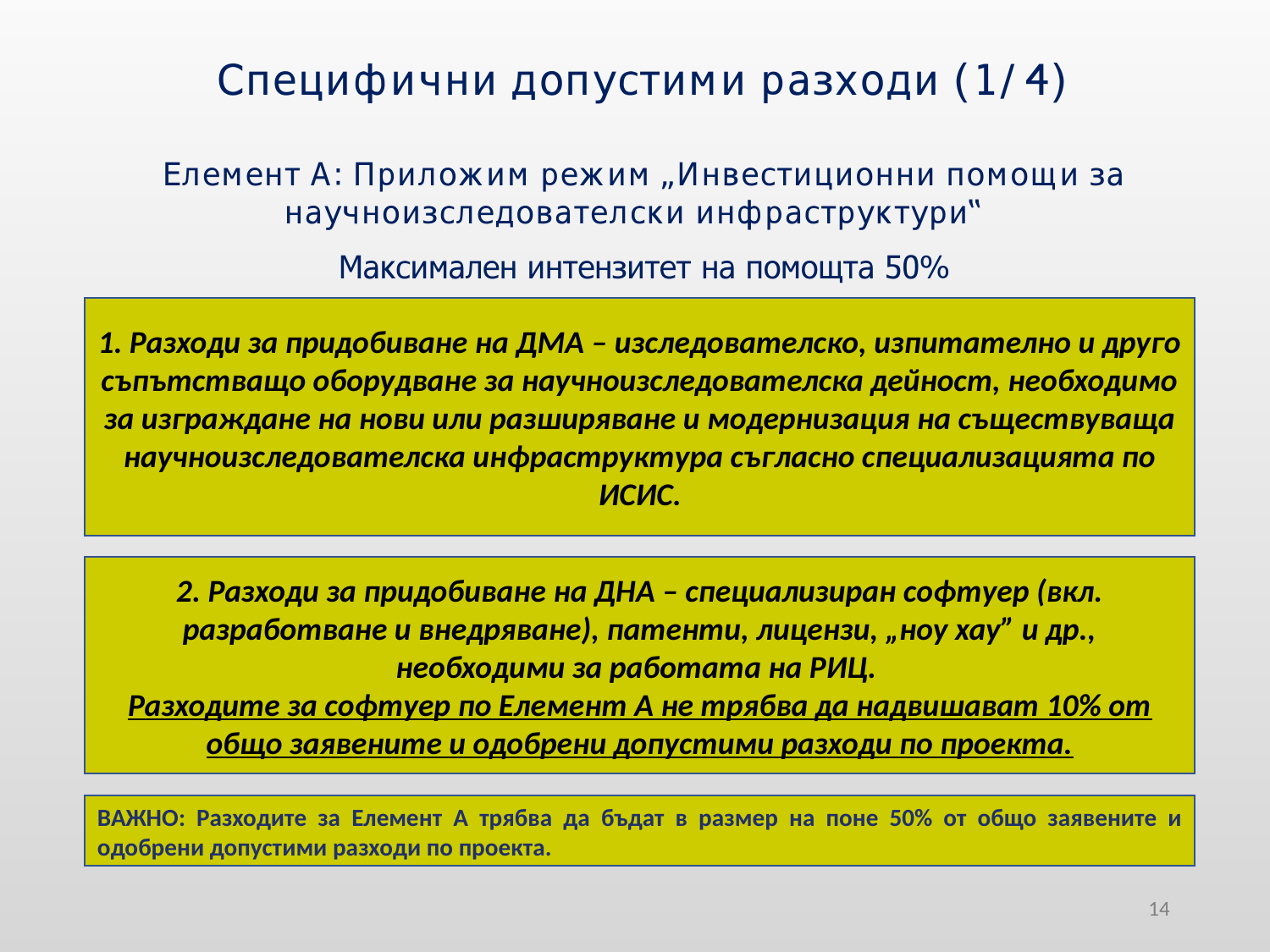

Специфични допустими разходи (1/4)

Елемент А: Приложим режим „Инвестиционни помощи за научноизследователски инфраструктури“

Максимален интензитет на помощта 50%

1. Разходи за придобиване на ДМА – изследователско, изпитателно и друго съпътстващо оборудване за научноизследователска дейност, необходимо за изграждане на нови или разширяване и модернизация на съществуваща научноизследователска инфраструктура съгласно специализацията по ИСИС.
2. Разходи за придобиване на ДНА – специализиран софтуер (вкл. разработване и внедряване), патенти, лицензи, „ноу хау” и др., необходими за работата на РИЦ.
Разходите за софтуер по Елемент А не трябва да надвишават 10% от общо заявените и одобрени допустими разходи по проекта.
ВАЖНО: Разходите за Елемент А трябва да бъдат в размер на поне 50% от общо заявените и одобрени допустими разходи по проекта.
14